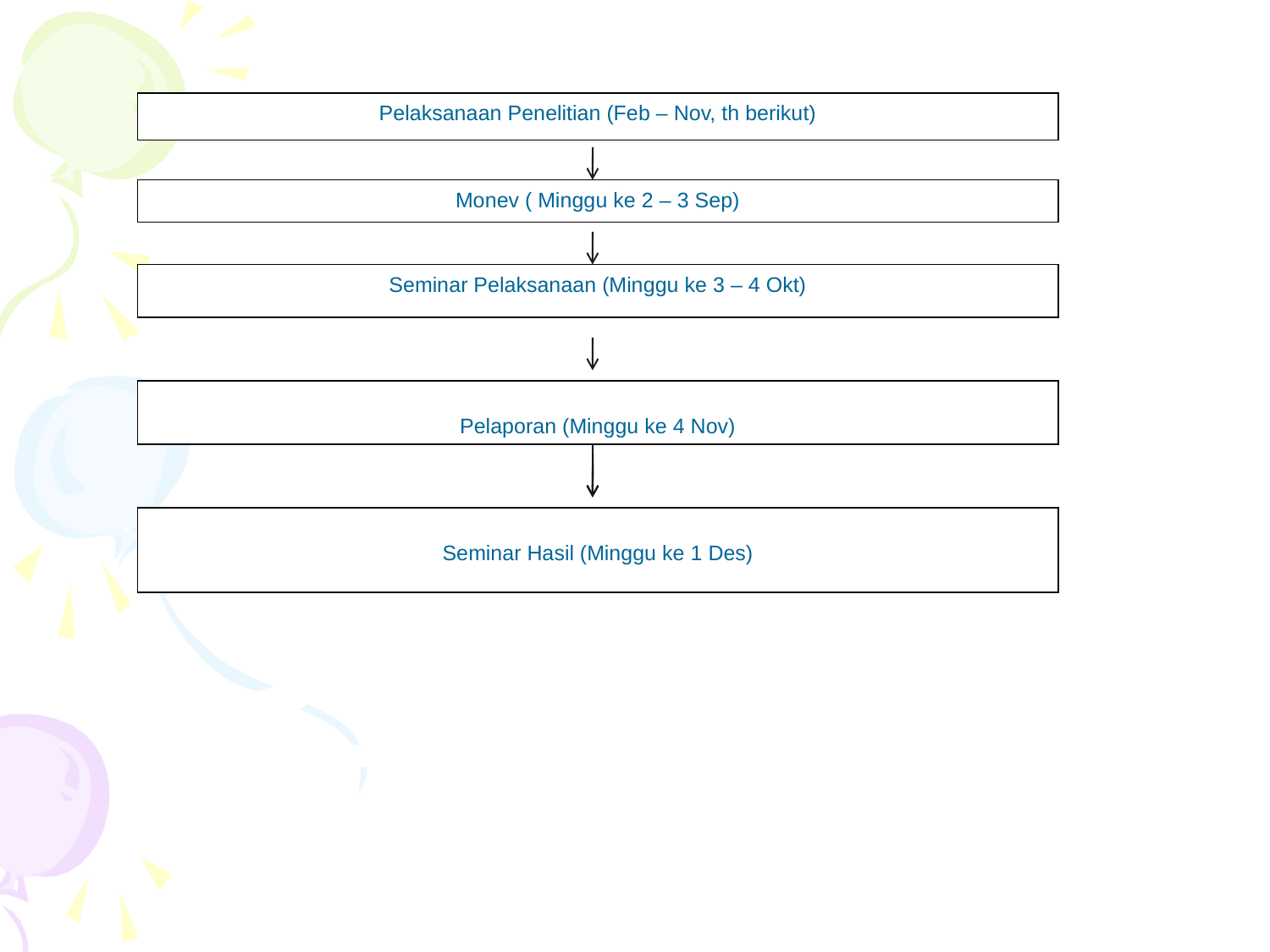

Pelaksanaan Penelitian (Feb – Nov, th berikut)
Monev ( Minggu ke 2 – 3 Sep)
Seminar Pelaksanaan (Minggu ke 3 – 4 Okt)

Pelaporan (Minggu ke 4 Nov)

Seminar Hasil (Minggu ke 1 Des)